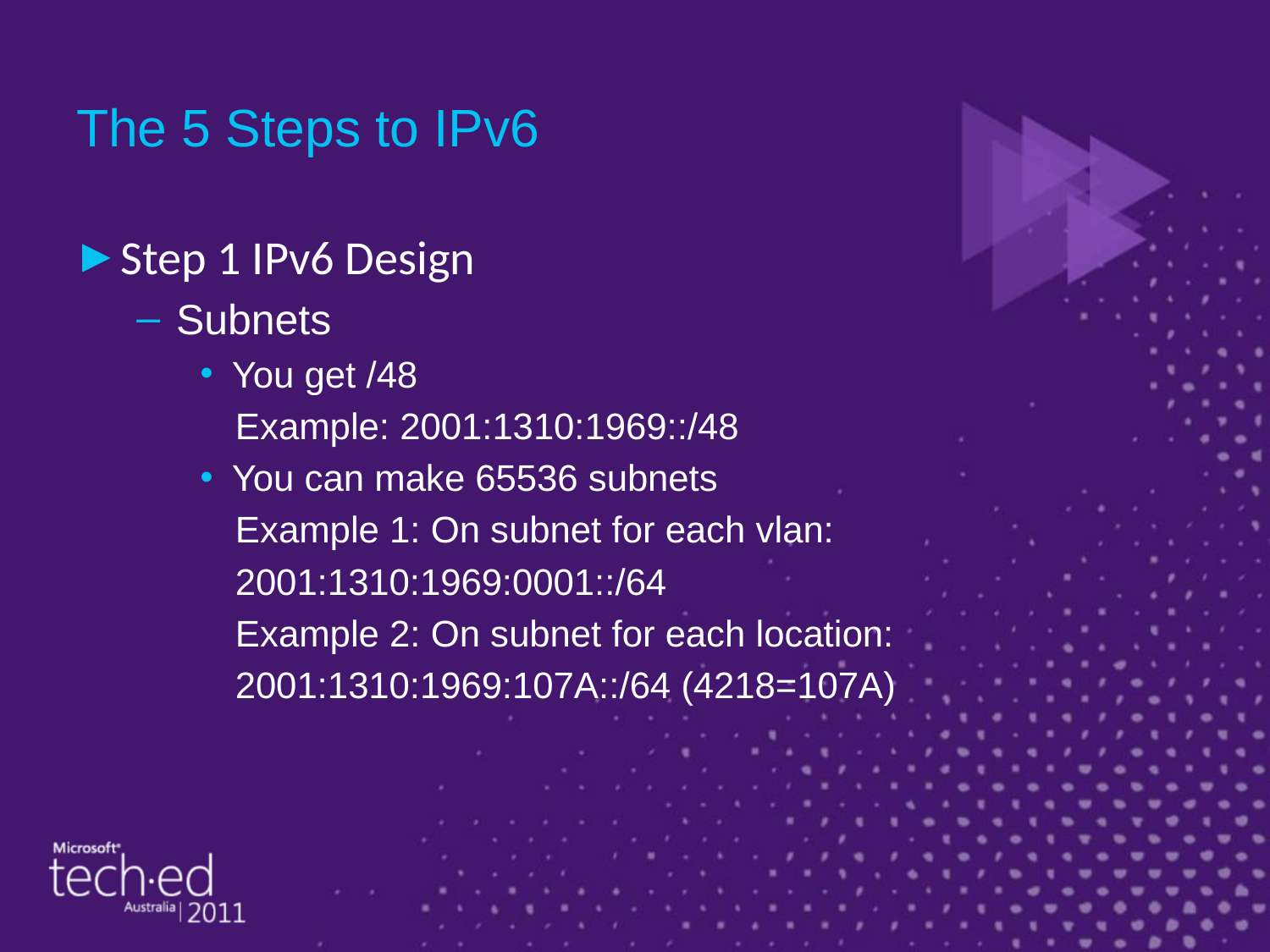

# The 5 Steps to IPv6
Step 1 IPv6 Design
Subnets
You get /48
   Example: 2001:1310:1969::/48
You can make 65536 subnets
   Example 1: On subnet for each vlan:
   2001:1310:1969:0001::/64
   Example 2: On subnet for each location:
   2001:1310:1969:107A::/64 (4218=107A)